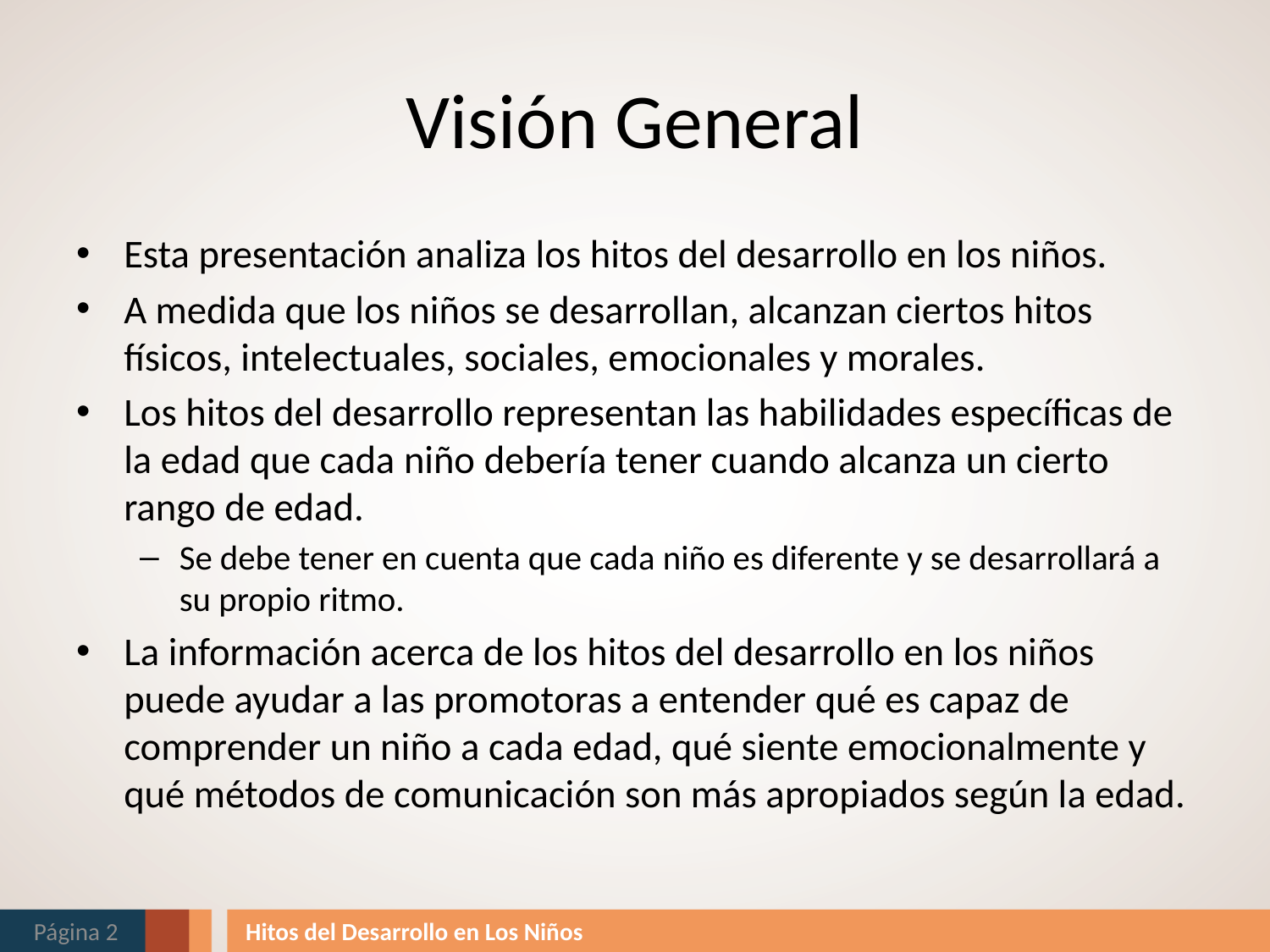

# Visión General
Esta presentación analiza los hitos del desarrollo en los niños.
A medida que los niños se desarrollan, alcanzan ciertos hitos físicos, intelectuales, sociales, emocionales y morales.
Los hitos del desarrollo representan las habilidades específicas de la edad que cada niño debería tener cuando alcanza un cierto rango de edad.
Se debe tener en cuenta que cada niño es diferente y se desarrollará a su propio ritmo.
La información acerca de los hitos del desarrollo en los niños puede ayudar a las promotoras a entender qué es capaz de comprender un niño a cada edad, qué siente emocionalmente y qué métodos de comunicación son más apropiados según la edad.
Página 2
Hitos del Desarrollo en Los Niños